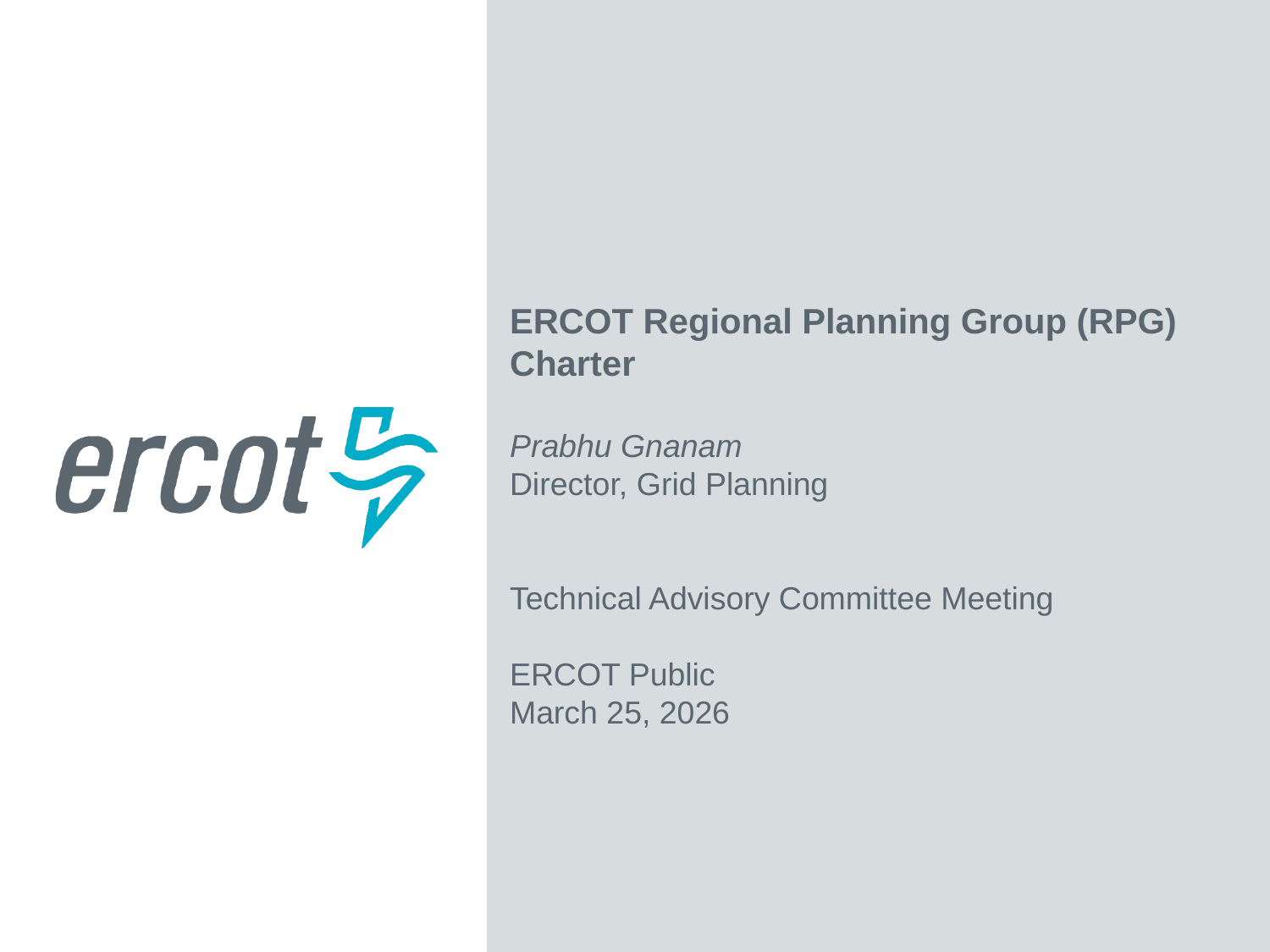

ERCOT Regional Planning Group (RPG) Charter
Prabhu Gnanam
Director, Grid Planning

Technical Advisory Committee Meeting

ERCOT Public
March 25, 2026